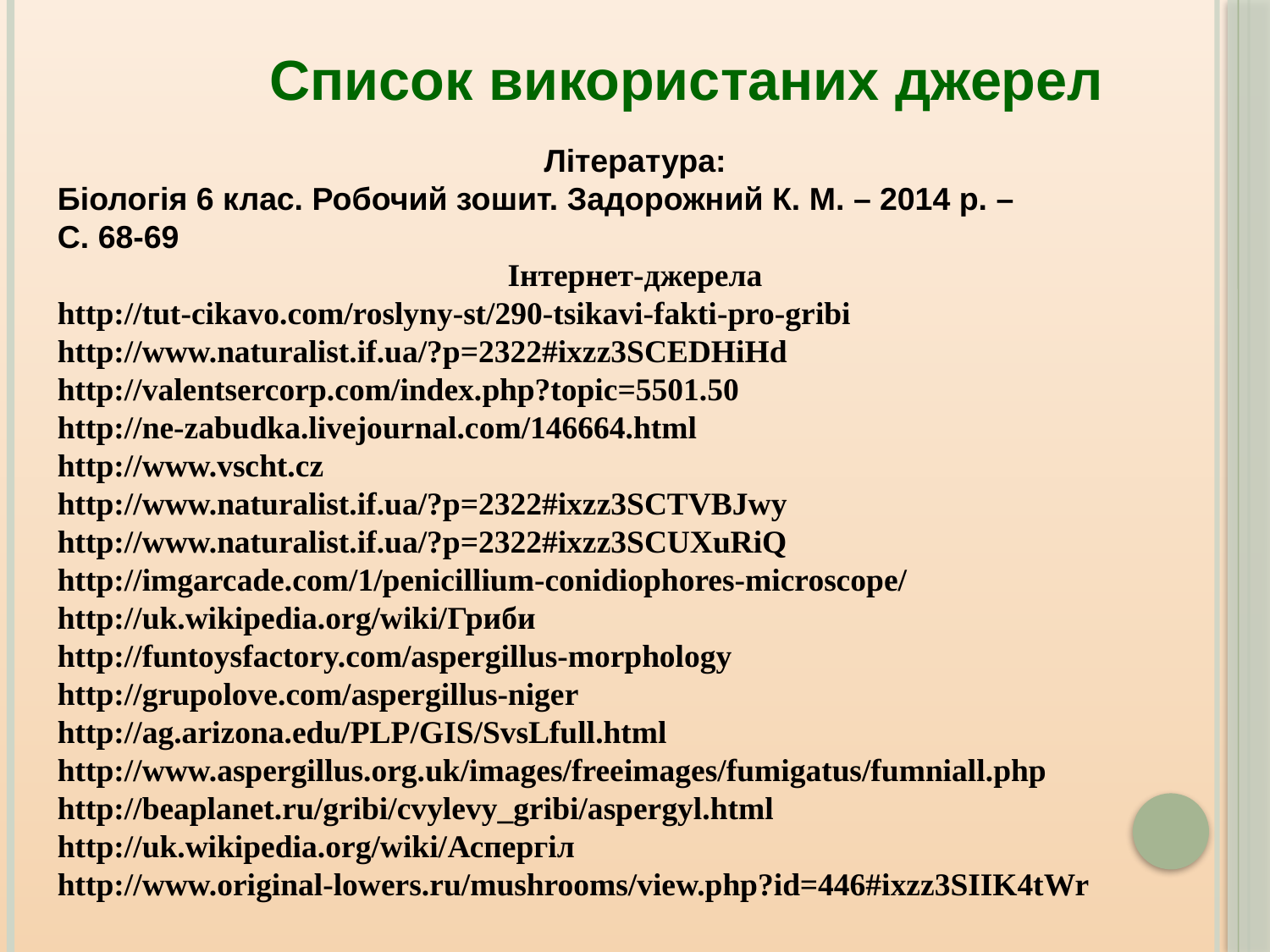

Список використаних джерел
Література:
Біологія 6 клас. Робочий зошит. Задорожний К. М. – 2014 р. –
С. 68-69
Інтернет-джерела
http://tut-cikavo.com/roslyny-st/290-tsikavi-fakti-pro-gribi
http://www.naturalist.if.ua/?p=2322#ixzz3SCEDHiHd
http://valentsercorp.com/index.php?topic=5501.50
http://ne-zabudka.livejournal.com/146664.html
http://www.vscht.cz
http://www.naturalist.if.ua/?p=2322#ixzz3SCTVBJwy
http://www.naturalist.if.ua/?p=2322#ixzz3SCUXuRiQ
http://imgarcade.com/1/penicillium-conidiophores-microscope/
http://uk.wikipedia.org/wiki/Гриби
http://funtoysfactory.com/aspergillus-morphology
http://grupolove.com/aspergillus-niger
http://ag.arizona.edu/PLP/GIS/SvsLfull.html
http://www.aspergillus.org.uk/images/freeimages/fumigatus/fumniall.php
http://beaplanet.ru/gribi/cvylevy_gribi/aspergyl.html
http://uk.wikipedia.org/wiki/Аспергіл
http://www.original-lowers.ru/mushrooms/view.php?id=446#ixzz3SIIK4tWr